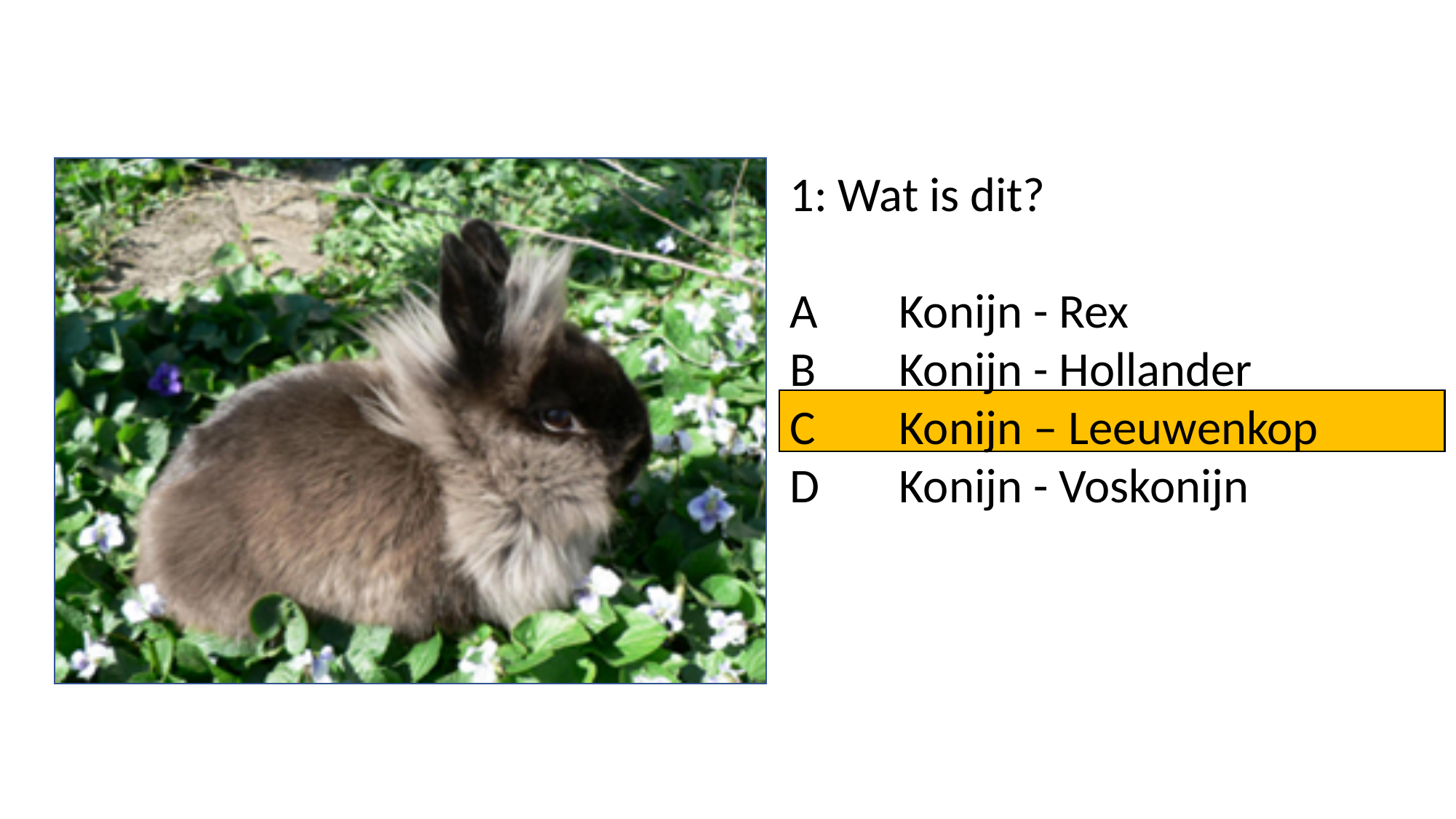

1: Wat is dit?

A	Konijn - Rex
B	Konijn - Hollander
C	Konijn – Leeuwenkop
D	Konijn - Voskonijn